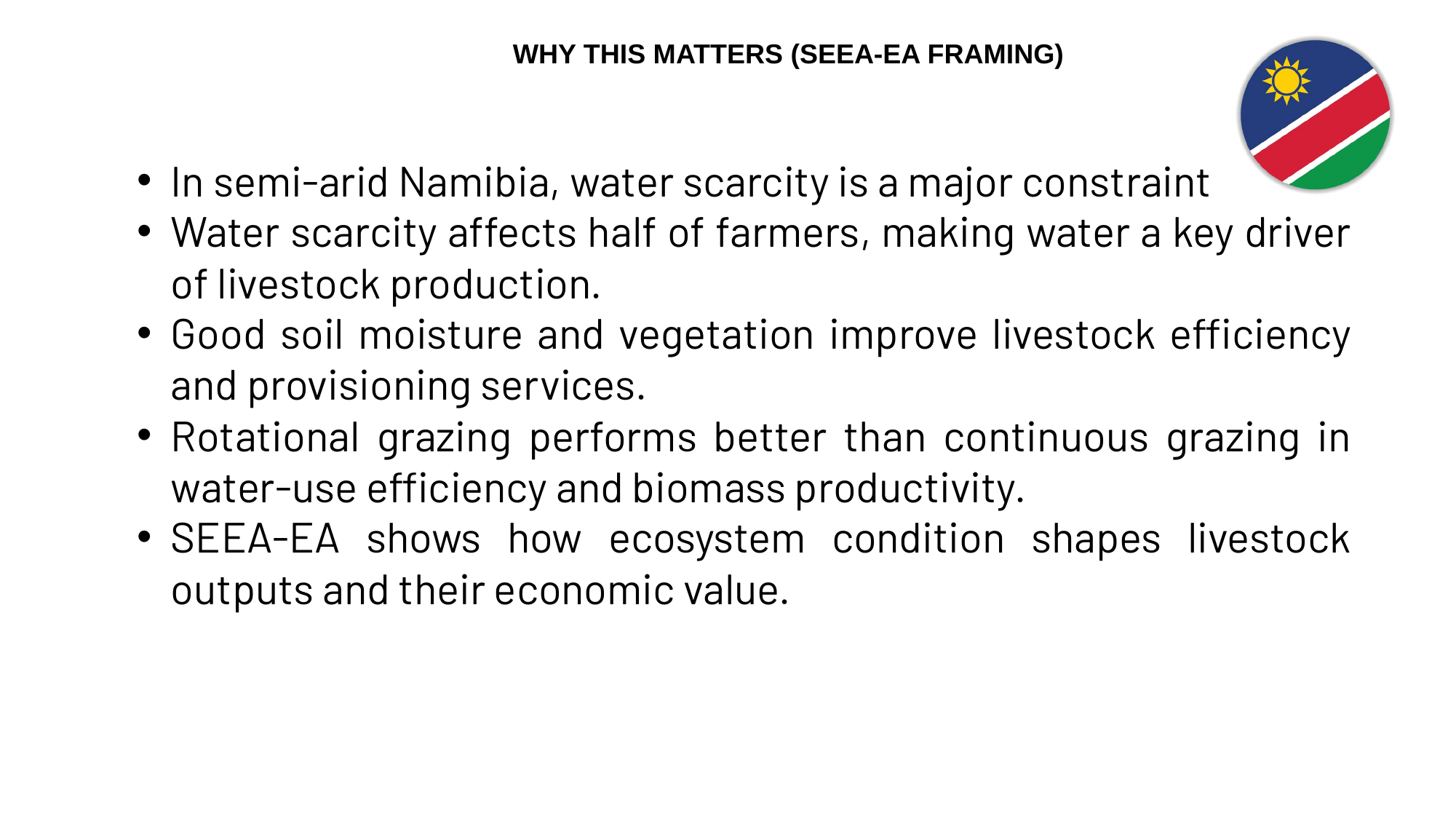

WHY THIS MATTERS (SEEA‑EA FRAMING)
In semi‑arid Namibia, water scarcity is a major constraint
Water scarcity affects half of farmers, making water a key driver of livestock production.
Good soil moisture and vegetation improve livestock efficiency and provisioning services.
Rotational grazing performs better than continuous grazing in water‑use efficiency and biomass productivity.
SEEA‑EA shows how ecosystem condition shapes livestock outputs and their economic value.